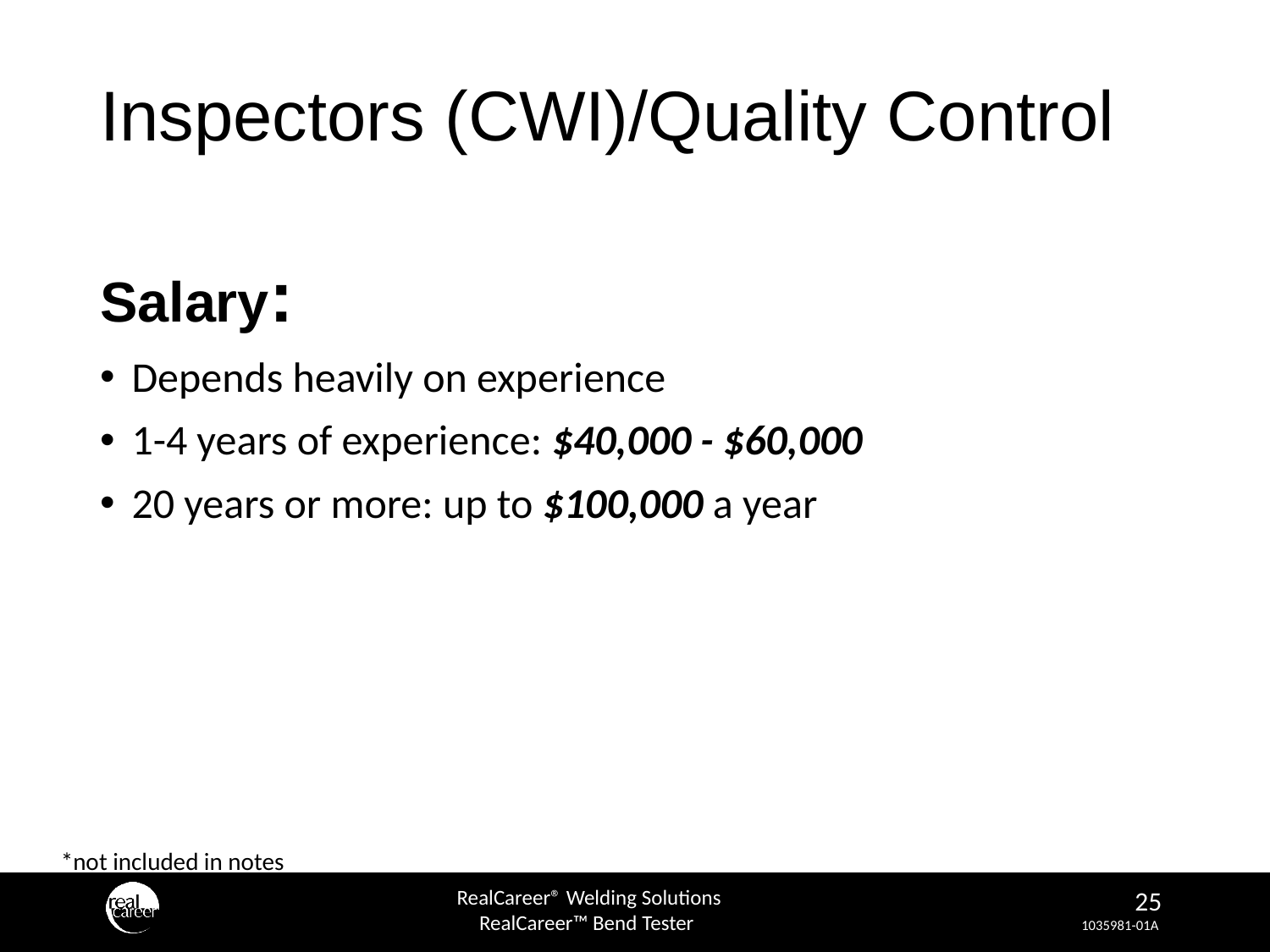

# Inspectors (CWI)/Quality Control

Salary:
Depends heavily on experience
1-4 years of experience: $40,000 - $60,000
20 years or more: up to $100,000 a year

*not included in notes